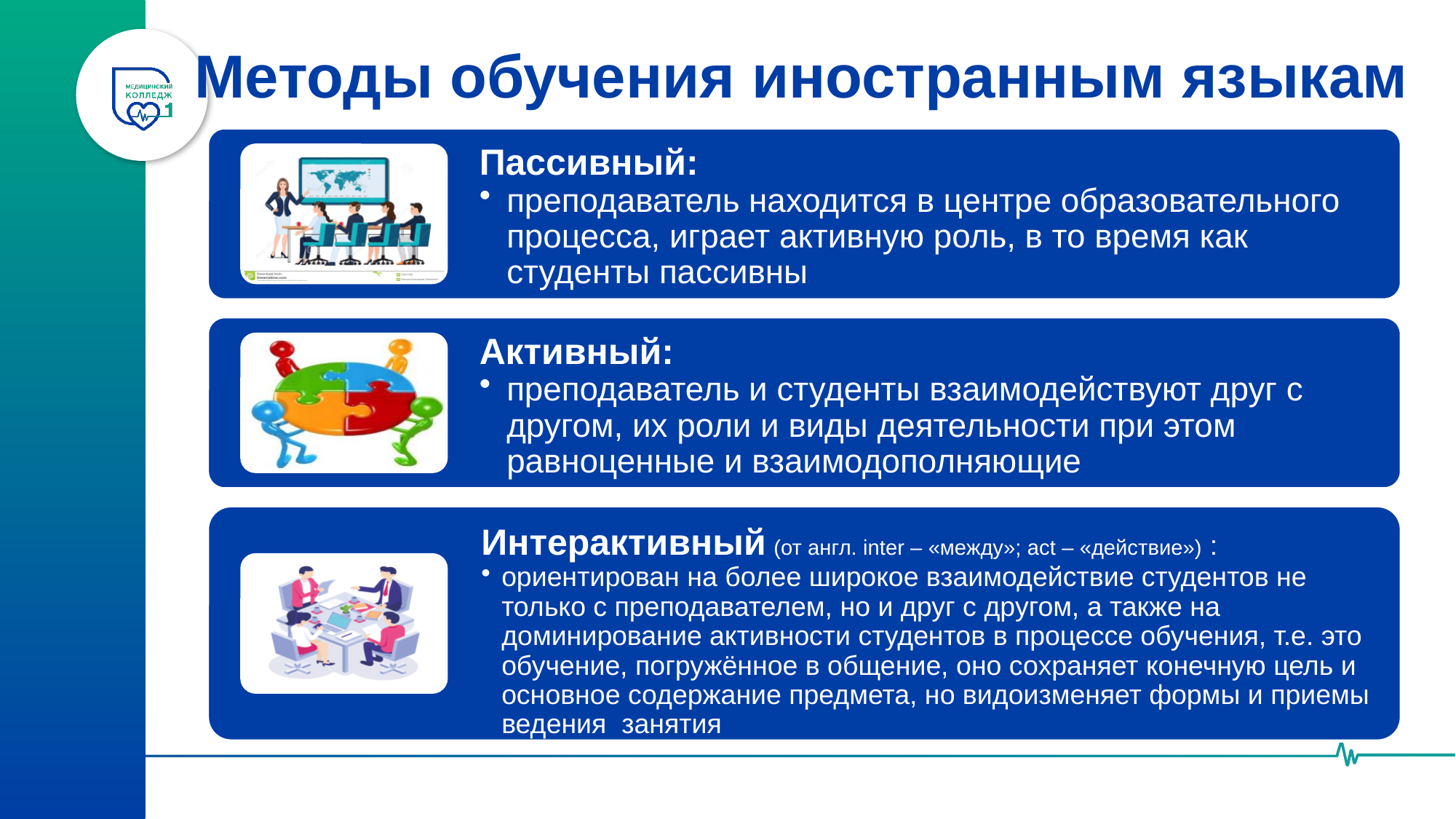

# Методы обучения иностранным языкам
Пассивный:
преподаватель находится в центре образовательного процесса, играет активную роль, в то время как студенты пассивны
Активный:
преподаватель и студенты взаимодействуют друг с другом, их роли и виды деятельности при этом равноценные и взаимодополняющие
Интерактивный (от англ. inter – «между»; act – «действие») :
ориентирован на более широкое взаимодействие студентов не только с преподавателем, но и друг с другом, а также на доминирование активности студентов в процессе обучения, т.е. это обучение, погружённое в общение, оно сохраняет конечную цель и основное содержание предмета, но видоизменяет формы и приемы ведения  занятия